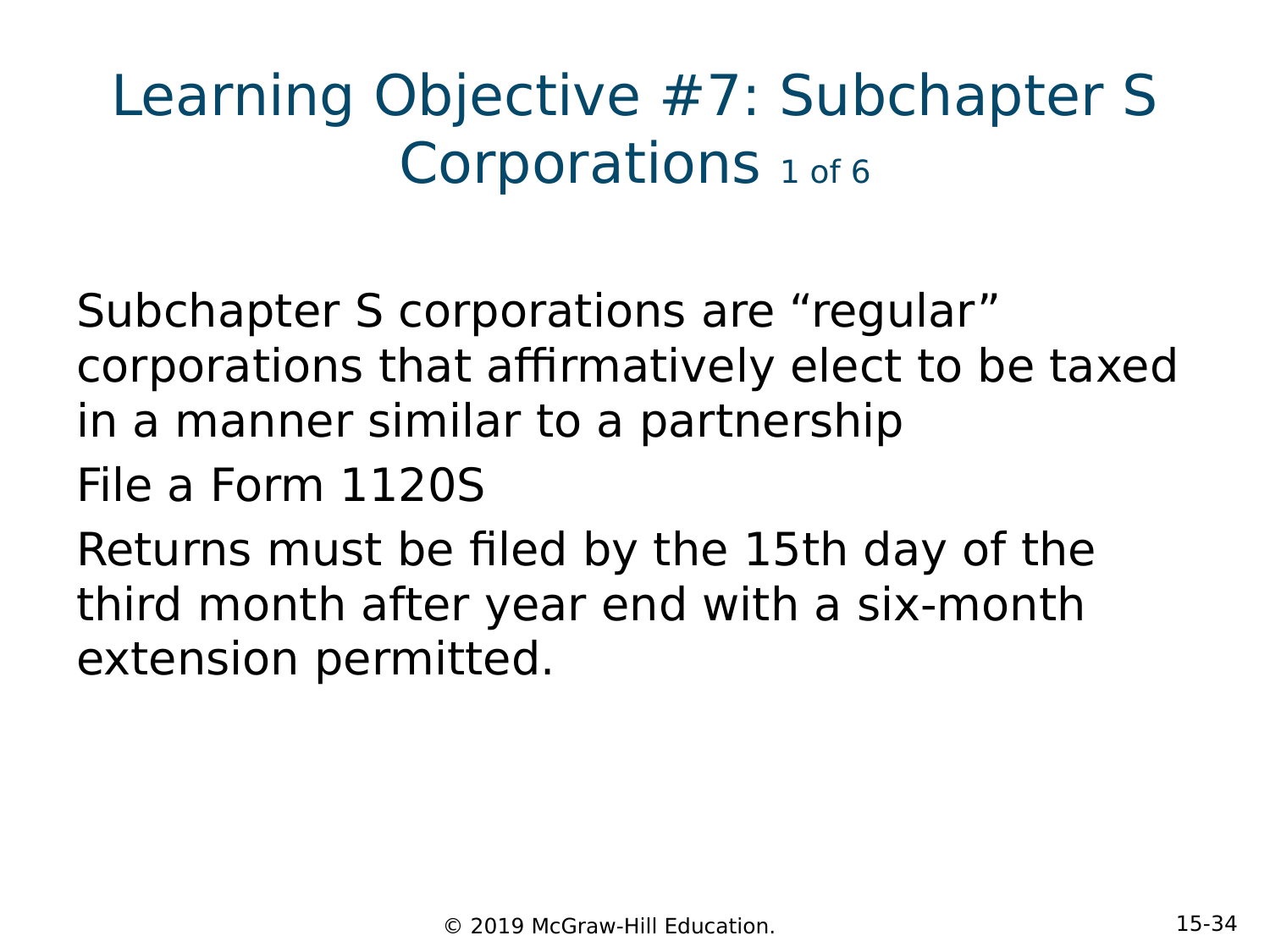

# Learning Objective #7: Subchapter S Corporations 1 of 6
Subchapter S corporations are “regular” corporations that affirmatively elect to be taxed in a manner similar to a partnership
File a Form 1120S
Returns must be filed by the 15th day of the third month after year end with a six-month extension permitted.